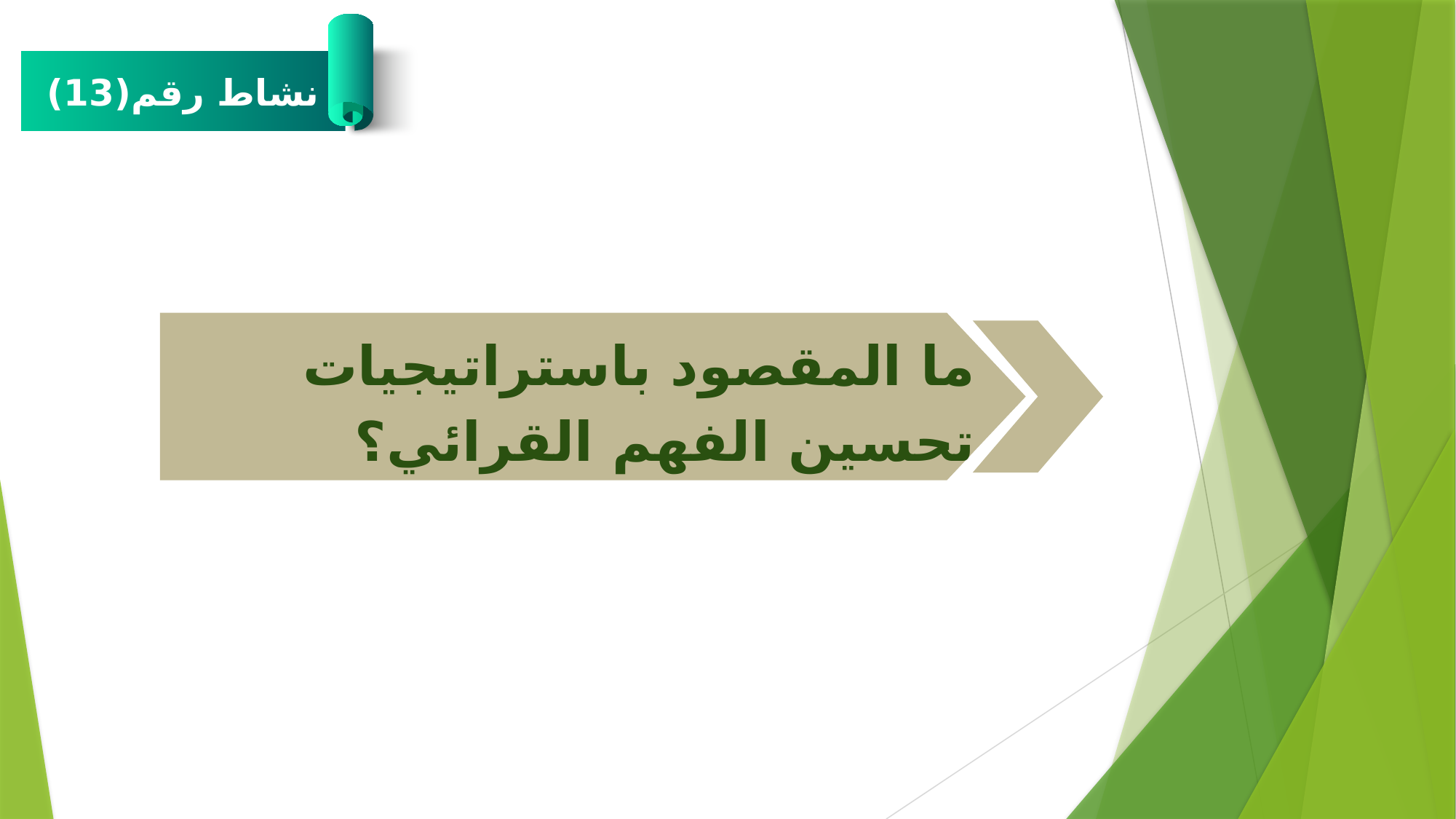

نشاط رقم(13)

ما المقصود باستراتيجيات تحسين الفهم القرائي؟